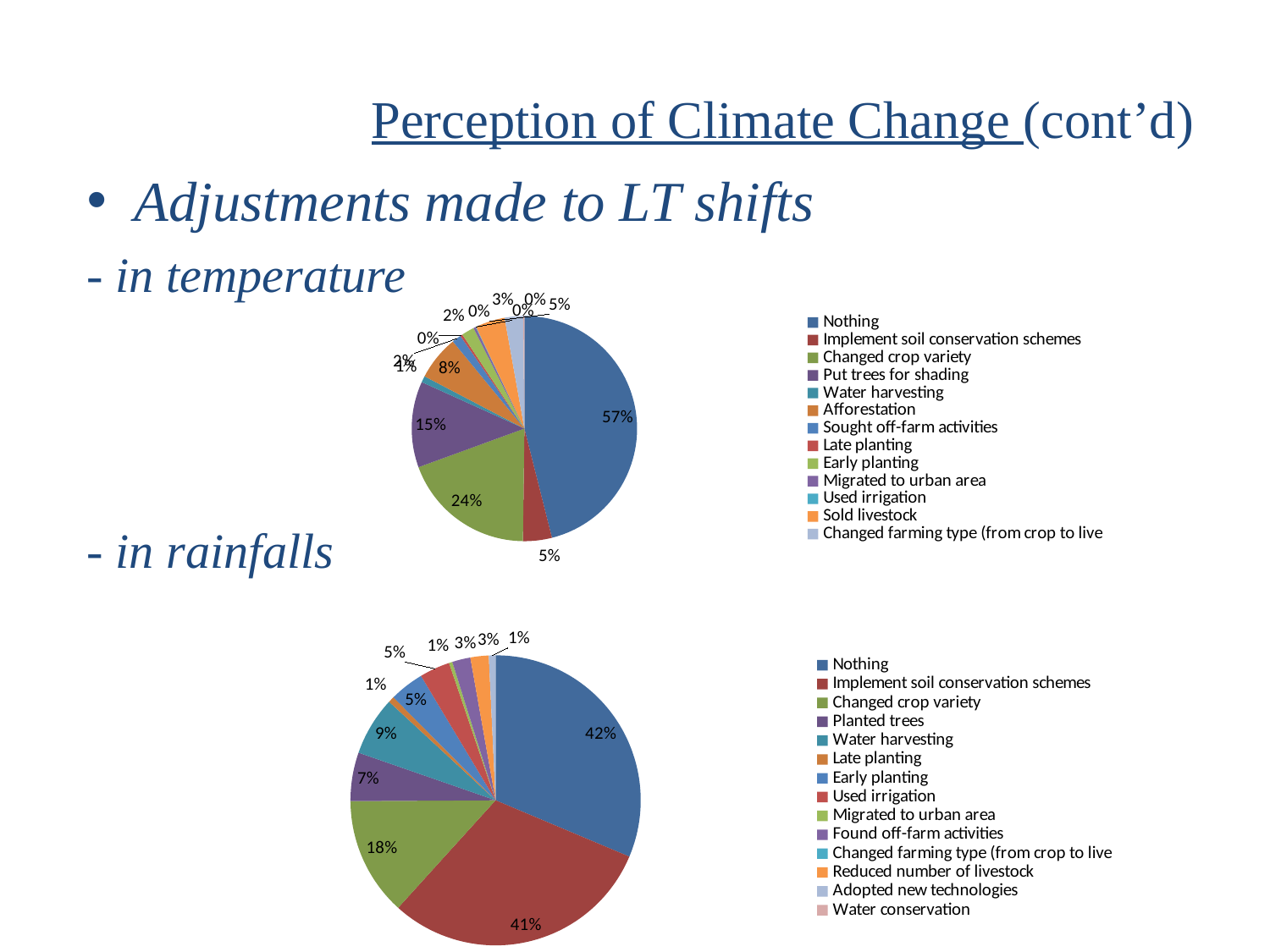

# Perception of Climate Change (cont’d)
Adjustments made to LT shifts
- in temperature

- in rainfalls

### Chart

| Category |  |
|---|---|
| Nothing | 0.5720164609053487 |
| Implement soil conservation schemes | 0.051440329218107 |
| Changed crop variety | 0.23868312757201646 |
| Put trees for shading | 0.15329218106995912 |
| Water harvesting | 0.011316872427983541 |
| Afforestation | 0.07921810699588477 |
| Sought off-farm activities | 0.016460905349794268 |
| Late planting | 0.00411522633744856 |
| Early planting | 0.022633744855967138 |
| Migrated to urban area | 0.00411522633744856 |
| Used irrigation | 0.00102880658436214 |
| Sold livestock | 0.052469135802469126 |
| Changed farming type (from crop to live | 0.03292181069958848 |
| Adopted new technologies | 0.00205761316872428 |

[unsupported chart]